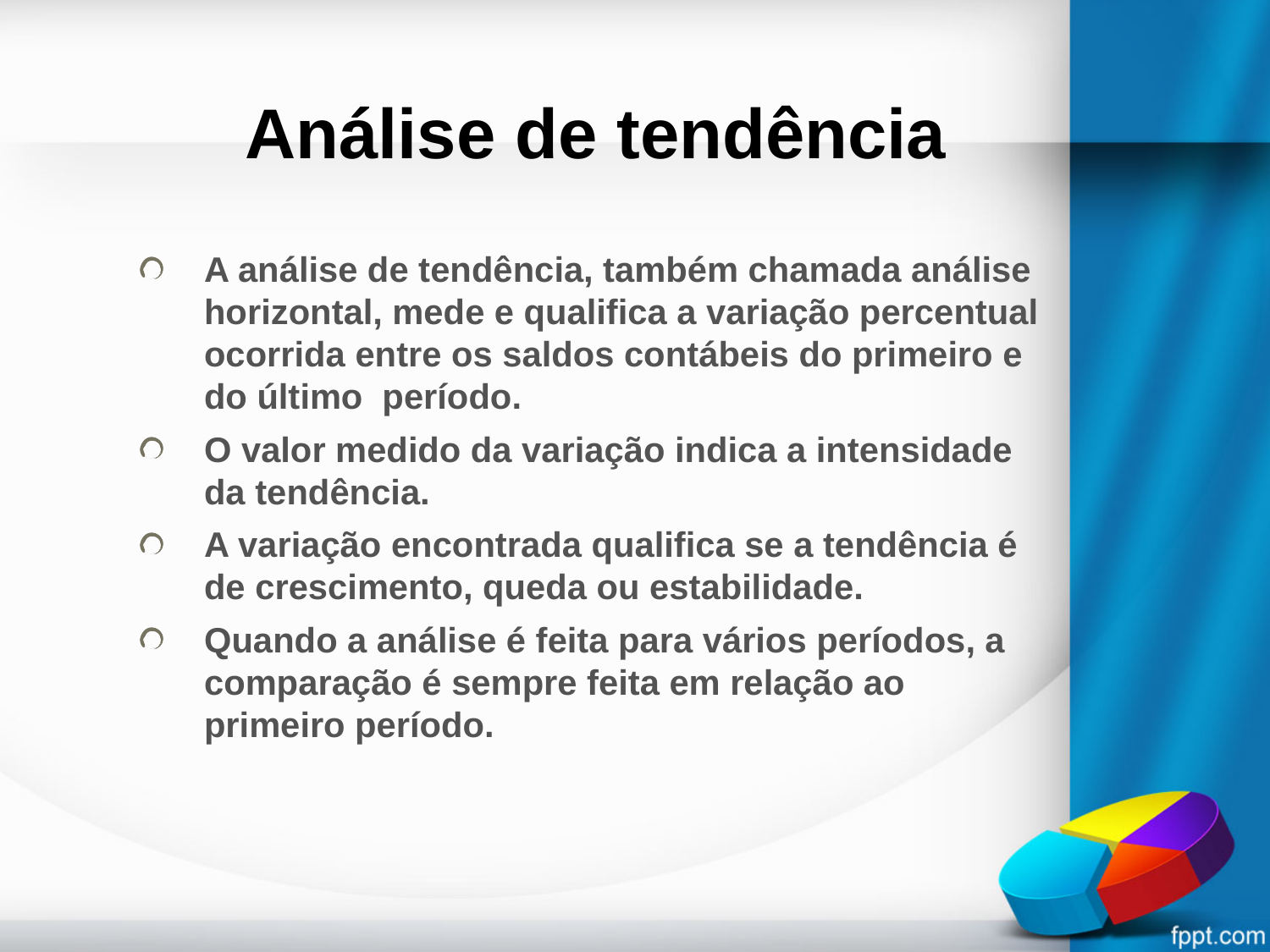

# Análise de tendência
A análise de tendência, também chamada análise horizontal, mede e qualifica a variação percentual ocorrida entre os saldos contábeis do primeiro e do último  período.
O valor medido da variação indica a intensidade da tendência.
A variação encontrada qualifica se a tendência é de crescimento, queda ou estabilidade.
Quando a análise é feita para vários períodos, a comparação é sempre feita em relação ao primeiro período.